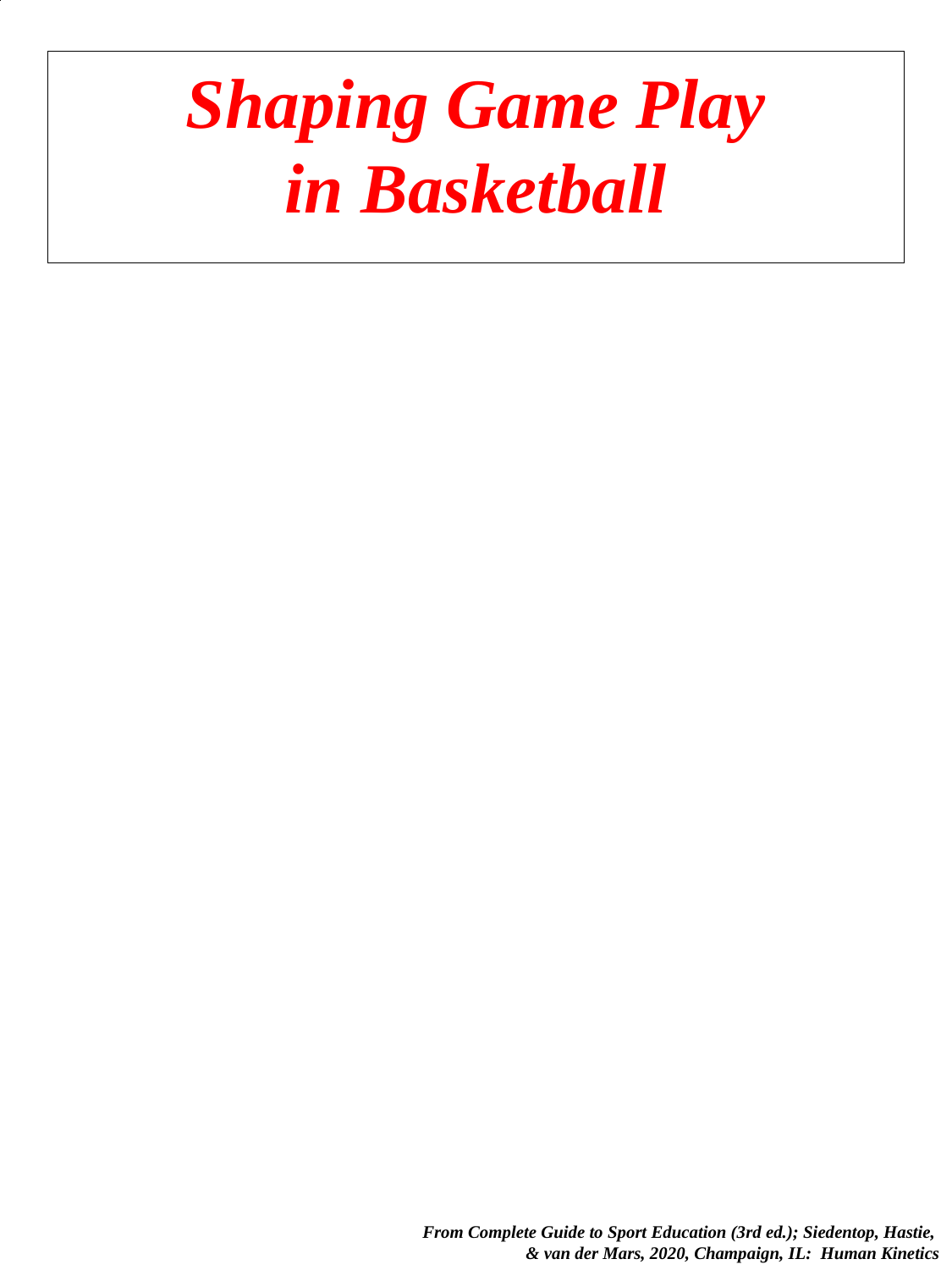

# Shaping Game Play in Basketball
Sample ways of shaping game play:
Rules are modified
Altering the size and shape of the playing area
Restricting players movement/actions
Differential scoring
Targets are changed
Equipment is modified
 From Complete Guide to Sport Education (3rd ed.); Siedentop, Hastie,
& van der Mars, 2020, Champaign, IL:  Human Kinetics